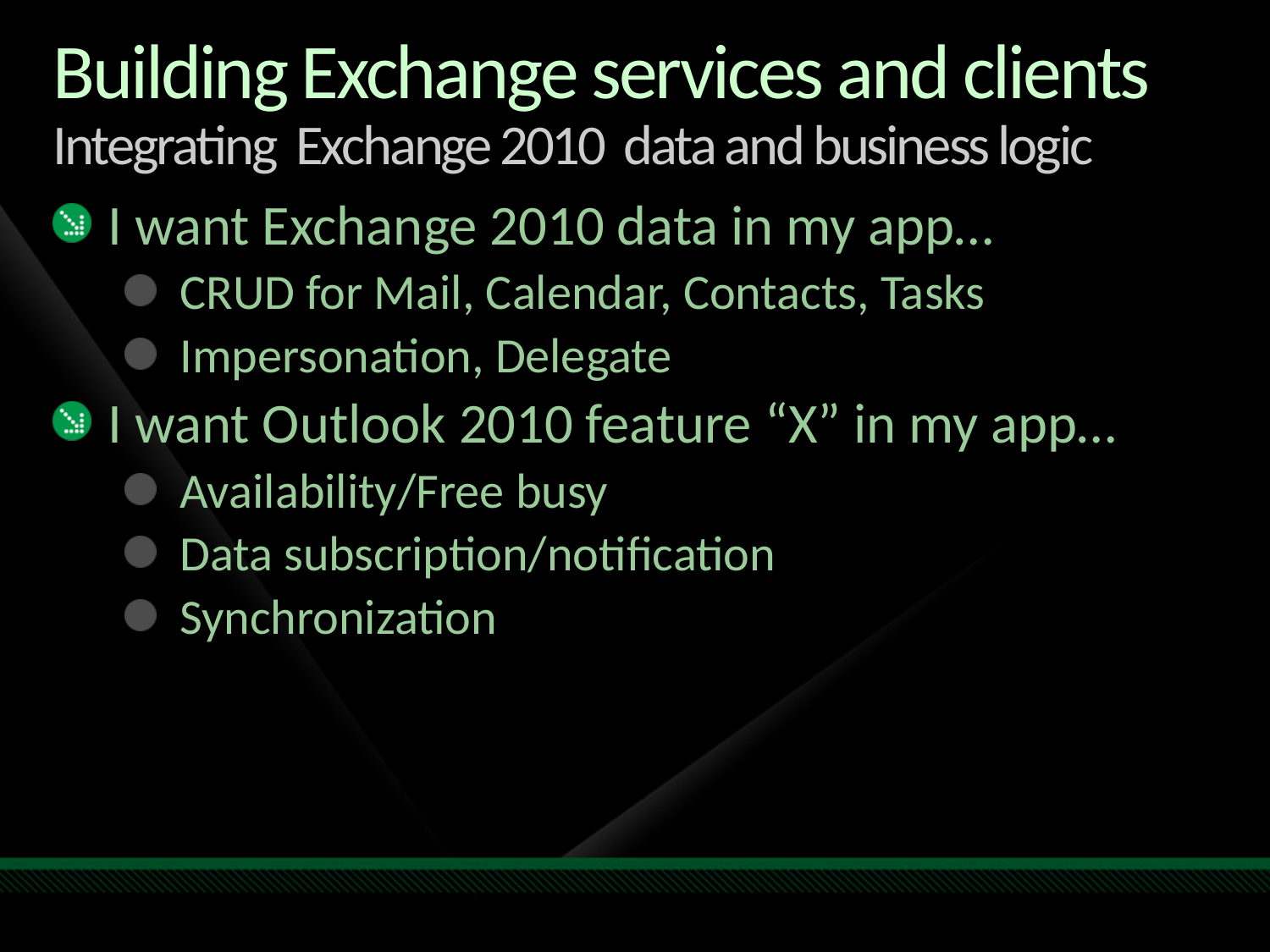

# Building Exchange services and clients Integrating  Exchange 2010  data and business logic
I want Exchange 2010 data in my app…
CRUD for Mail, Calendar, Contacts, Tasks
Impersonation, Delegate
I want Outlook 2010 feature “X” in my app…
Availability/Free busy
Data subscription/notification
Synchronization